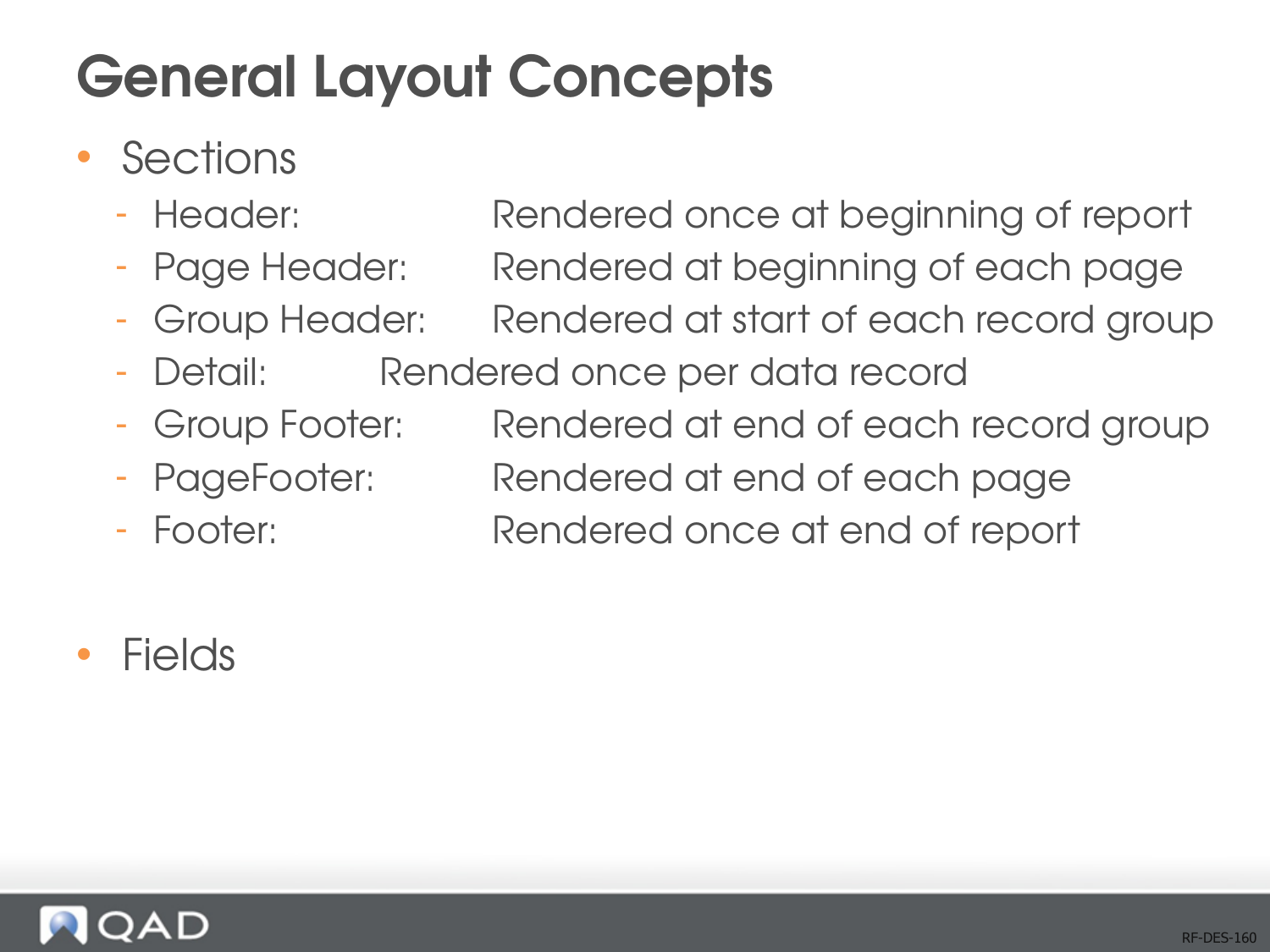

# General Layout Concepts
Sections
Header:		 	Rendered once at beginning of report
Page Header:	Rendered at beginning of each page
Group Header: 	Rendered at start of each record group
Detail:			Rendered once per data record
Group Footer: 	Rendered at end of each record group
PageFooter:	 	Rendered at end of each page
Footer:		 	Rendered once at end of report

Fields
RF-DES-160